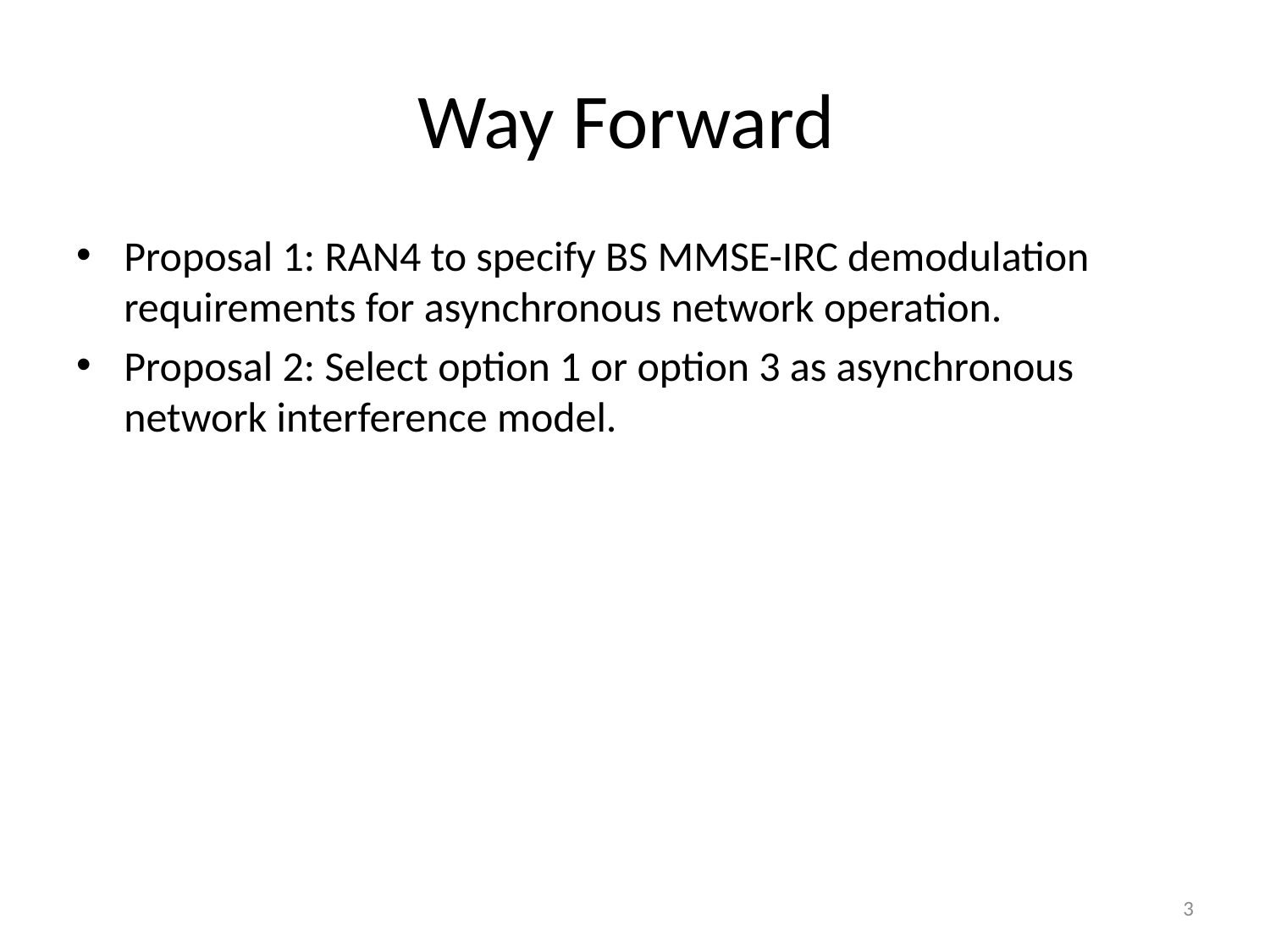

# Way Forward
Proposal 1: RAN4 to specify BS MMSE-IRC demodulation requirements for asynchronous network operation.
Proposal 2: Select option 1 or option 3 as asynchronous network interference model.
3